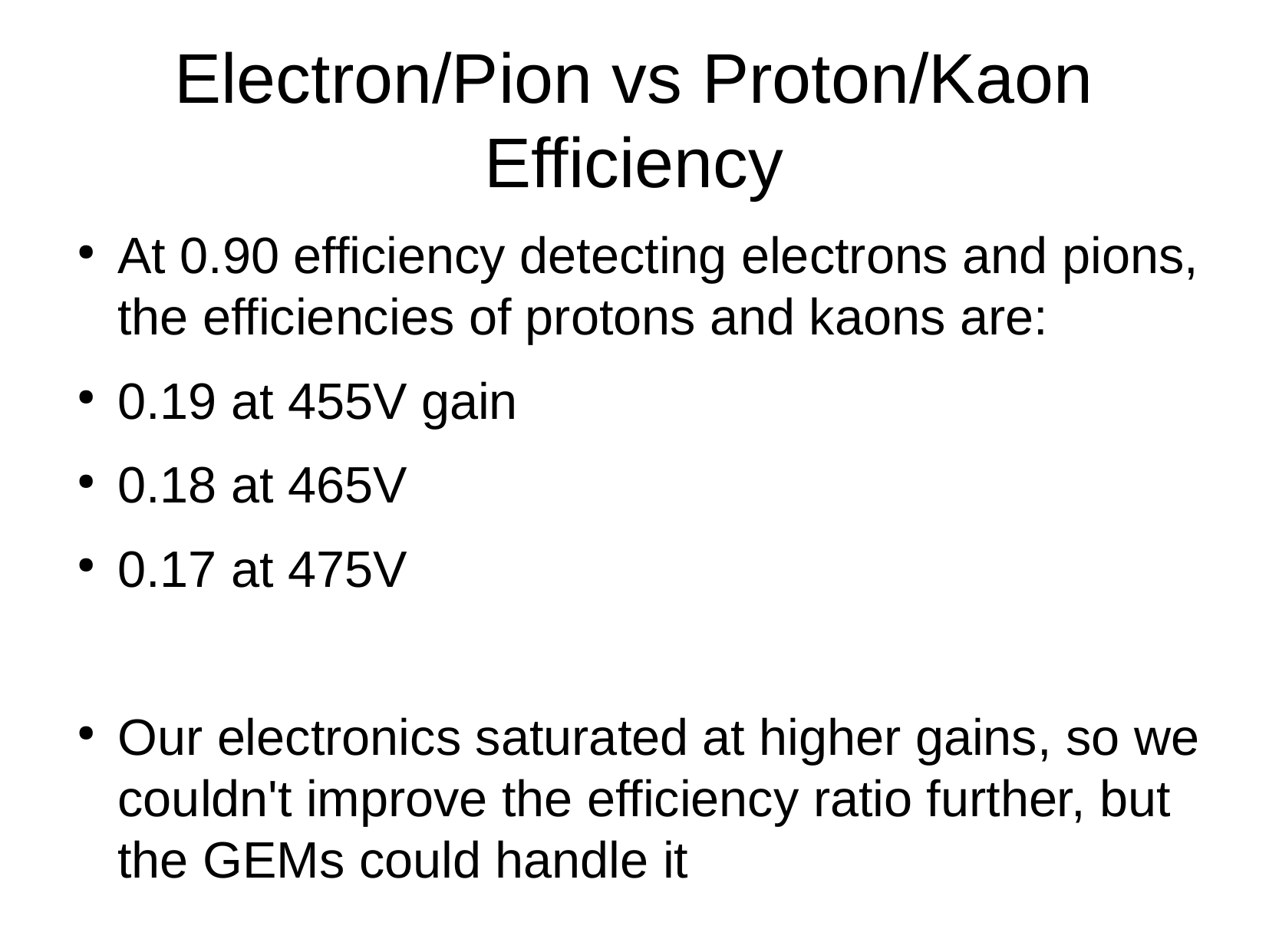

Electron/Pion vs Proton/Kaon Efficiency
At 0.90 efficiency detecting electrons and pions, the efficiencies of protons and kaons are:
0.19 at 455V gain
0.18 at 465V
0.17 at 475V

Our electronics saturated at higher gains, so we couldn't improve the efficiency ratio further, but the GEMs could handle it